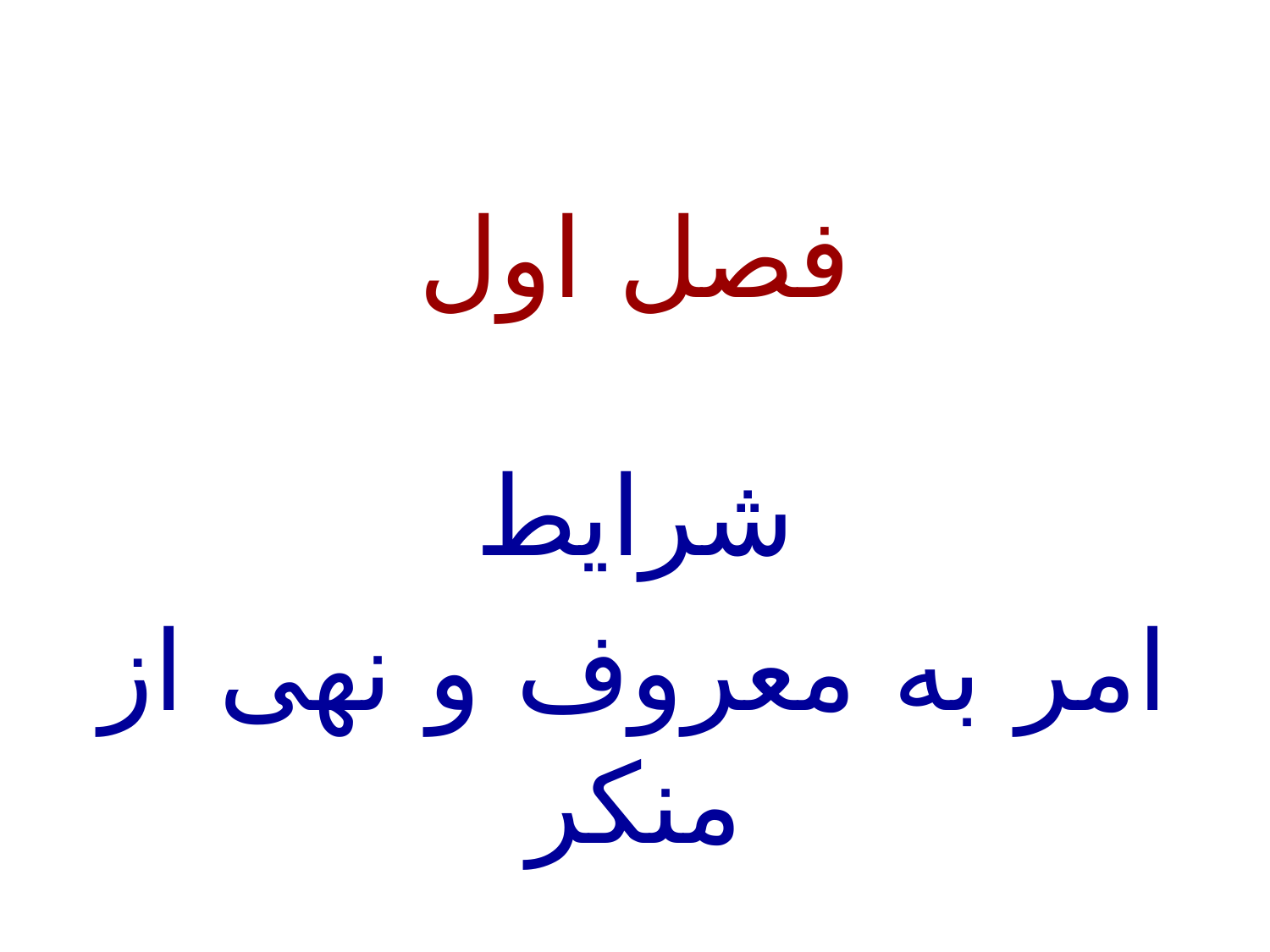

فصل اول

شرایط
امر به معروف و نهی از منکر